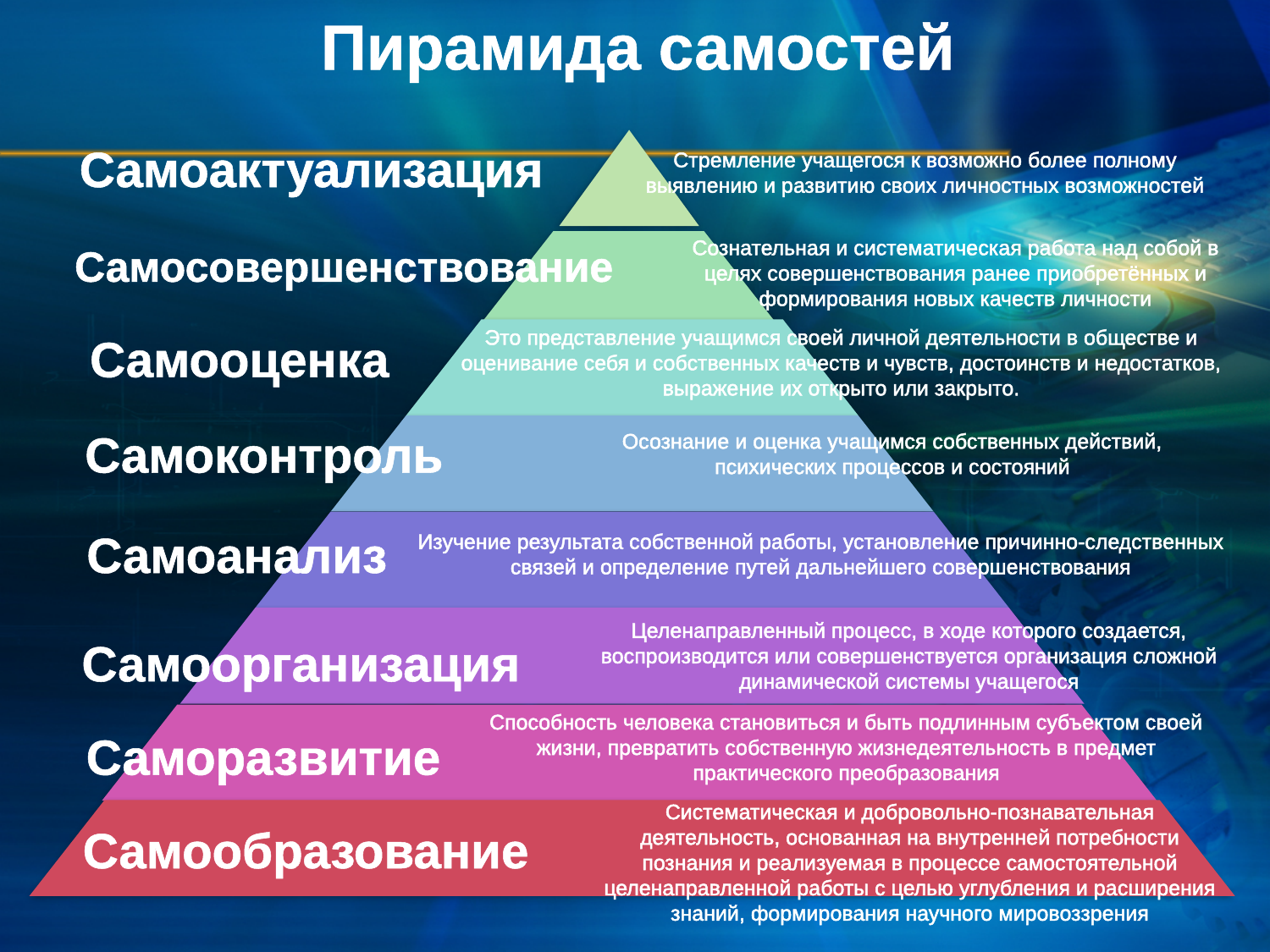

Пирамида самостей

Самоактуализация
Стремление учащегося к возможно более полному выявлению и развитию своих личностных возможностей
Сознательная и систематическая работа над собой в целях совершенствования ранее приобретённых и формирования новых качеств личности
Самосовершенствование
Это представление учащимся своей личной деятельности в обществе и оценивание себя и собственных качеств и чувств, достоинств и недостатков, выражение их открыто или закрыто.
Самооценка
Самоконтроль
Осознание и оценка учащимся собственных действий, психических процессов и состояний
Самоанализ
Изучение результата собственной работы, установление причинно-следственных связей и определение путей дальнейшего совершенствования
Целенаправленный процесс, в ходе которого создается, воспроизводится или совершенствуется организация сложной динамической системы учащегося
Самоорганизация
Способность человека становиться и быть подлинным субъектом своей жизни, превратить собственную жизнедеятельность в предмет практического преобразования
Саморазвитие
Систематическая и добровольно-познавательная деятельность, основанная на внутренней потребности познания и реализуемая в процессе самостоятельной целенаправленной работы с целью углубления и расширения знаний, формирования научного мировоззрения
Самообразование